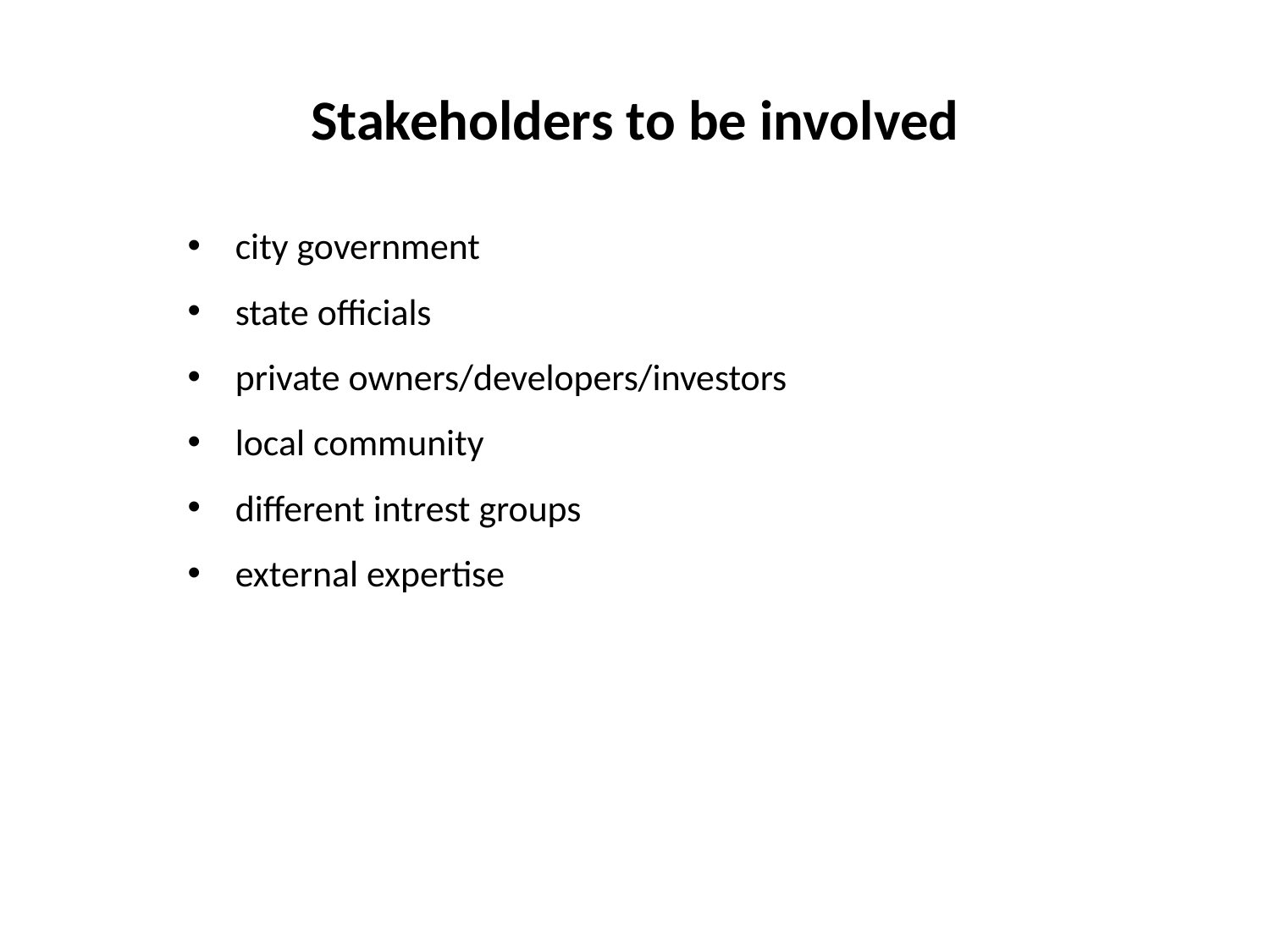

# Stakeholders to be involved
city government
state officials
private owners/developers/investors
local community
different intrest groups
external expertise